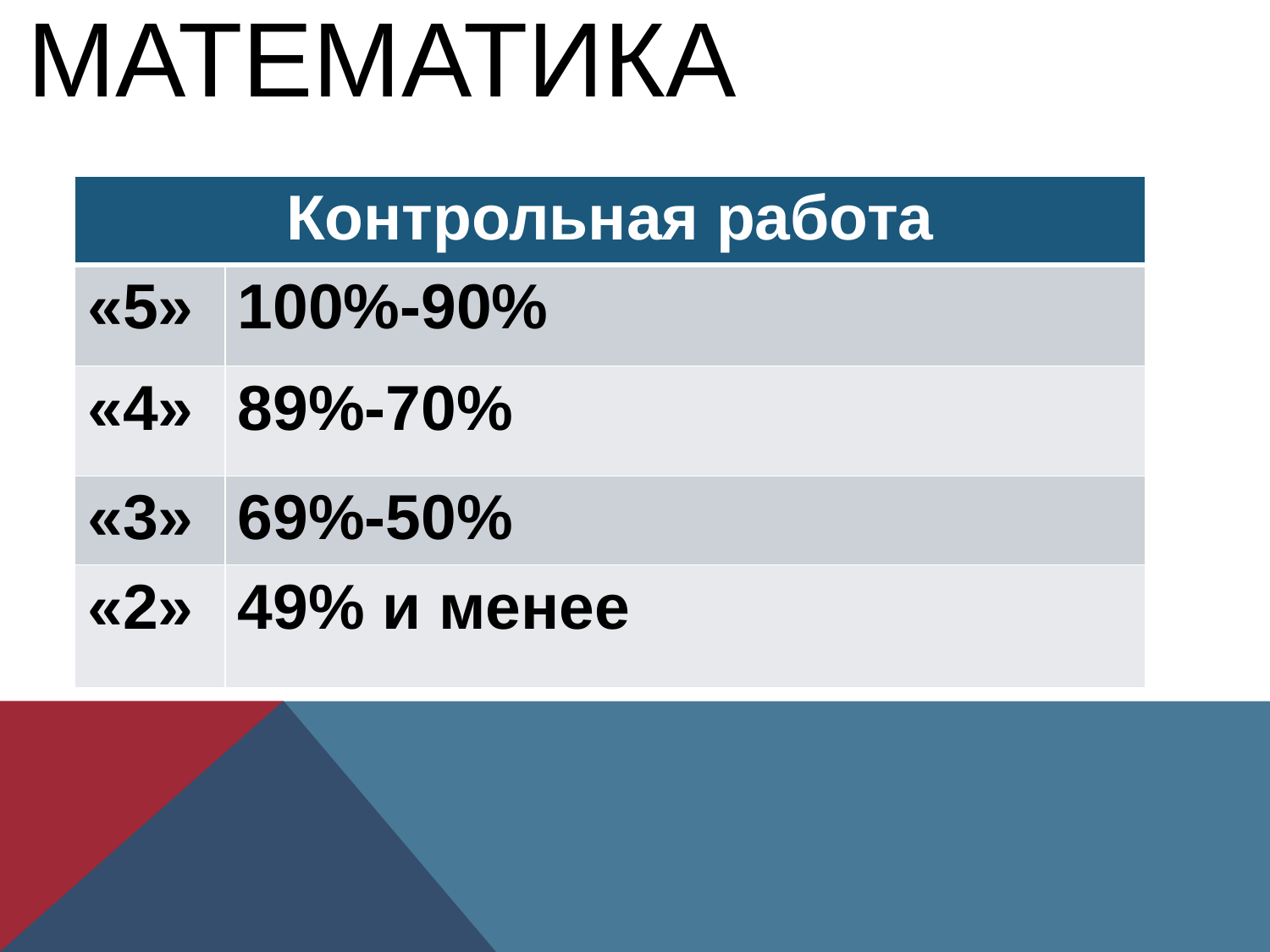

# МАТЕМАТИКА
| Контрольная работа |  |
| --- | --- |
| «5» | 100%-90% |
| «4» | 89%-70% |
| «3» | 69%-50% |
| «2» | 49% и менее |
Контрольная работа